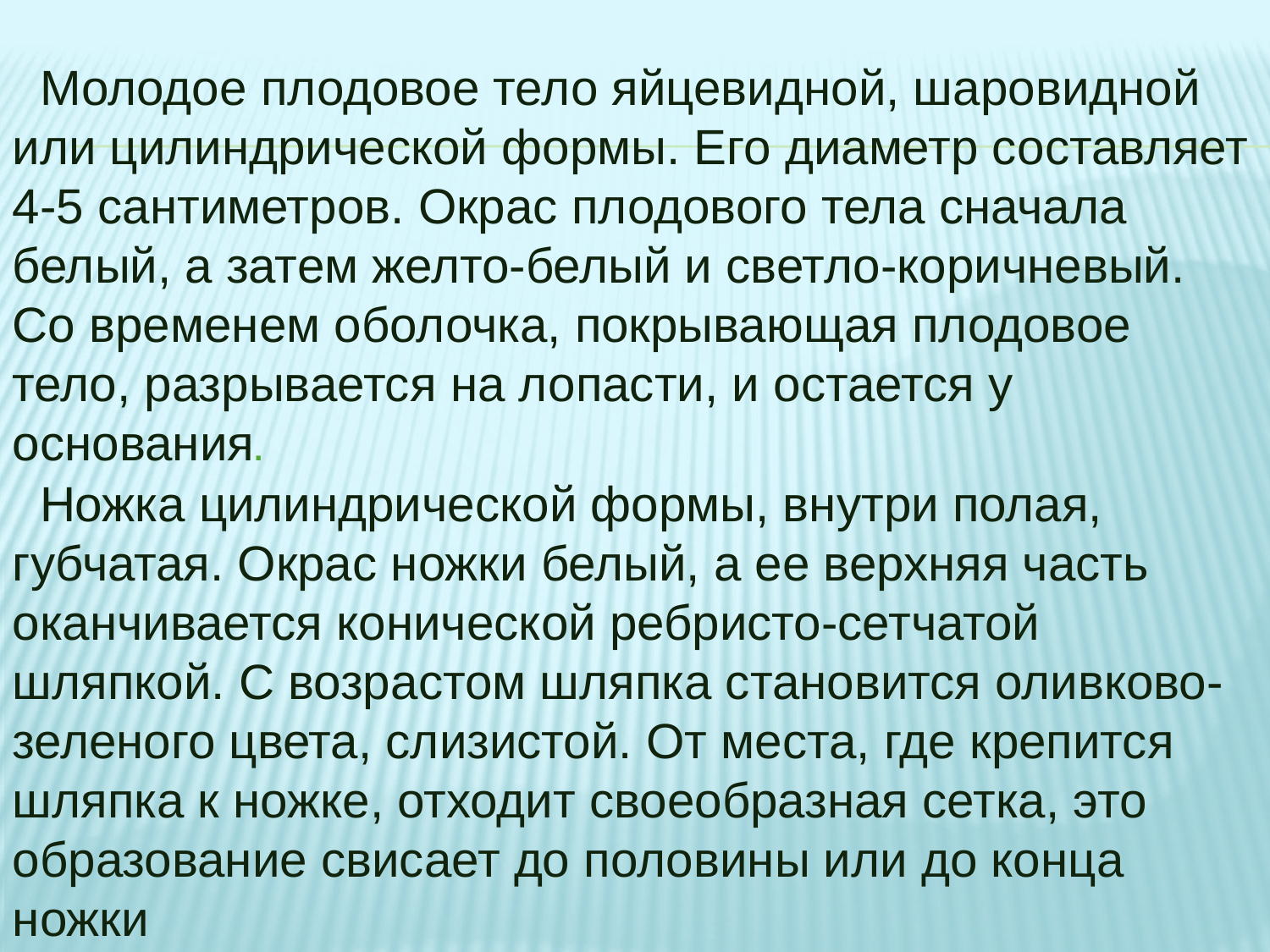

Молодое плодовое тело яйцевидной, шаровидной или цилиндрической формы. Его диаметр составляет 4-5 сантиметров. Окрас плодового тела сначала белый, а затем желто-белый и светло-коричневый. Со временем оболочка, покрывающая плодовое тело, разрывается на лопасти, и остается у основания.
  Ножка цилиндрической формы, внутри полая, губчатая. Окрас ножки белый, а ее верхняя часть оканчивается конической ребристо-сетчатой шляпкой. С возрастом шляпка становится оливково-зеленого цвета, слизистой. От места, где крепится шляпка к ножке, отходит своеобразная сетка, это образование свисает до половины или до конца ножки